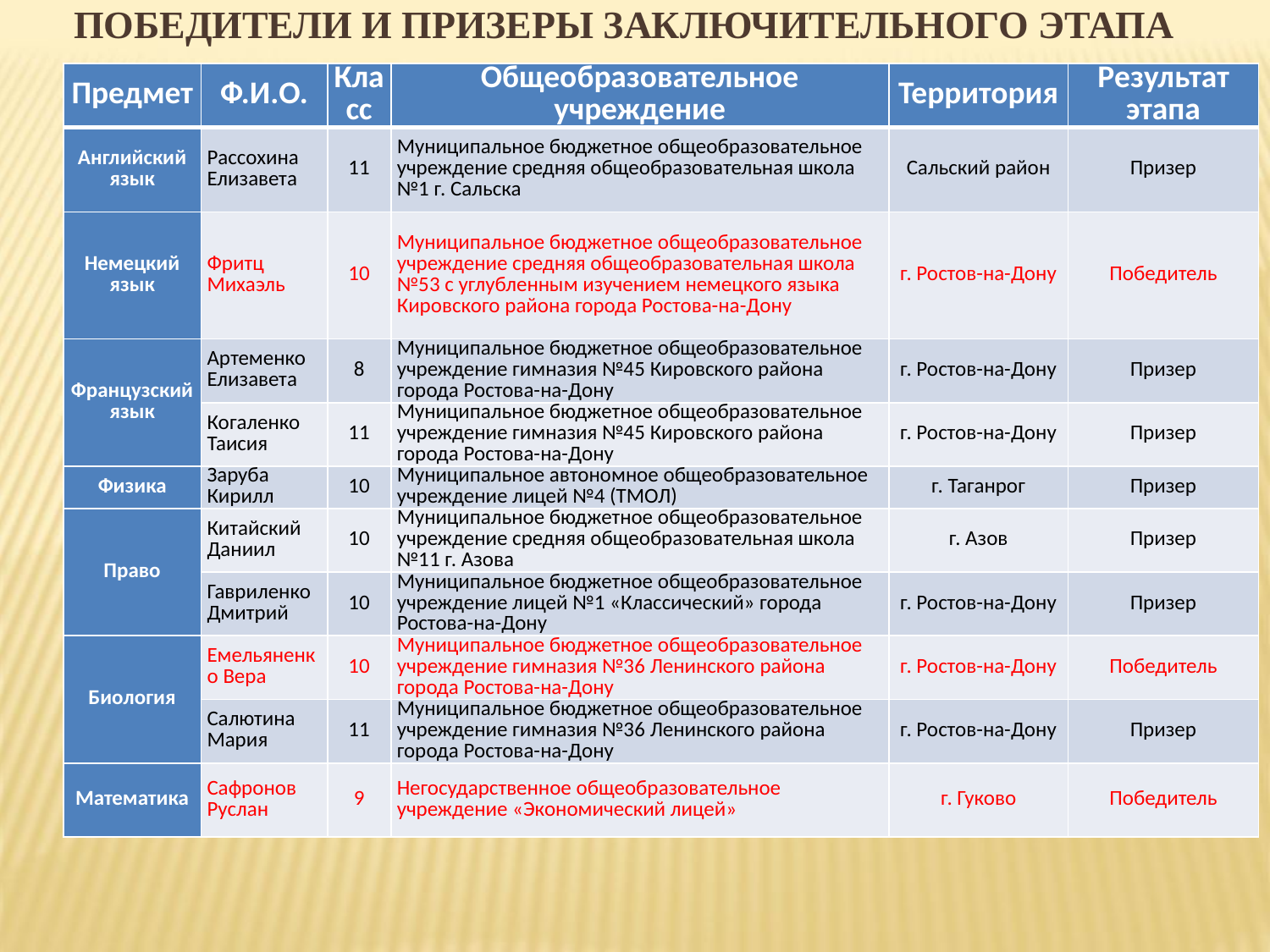

# ПОБЕДИТЕЛИ И ПРИЗЕРЫ ЗАКЛЮЧИТЕЛЬНОГО ЭТАПА
| Предмет | Ф.И.О. | Класс | Общеобразовательное учреждение | Территория | Результат этапа |
| --- | --- | --- | --- | --- | --- |
| Английский язык | Рассохина Елизавета | 11 | Муниципальное бюджетное общеобразовательное учреждение средняя общеобразовательная школа №1 г. Сальска | Сальский район | Призер |
| Немецкий язык | Фритц Михаэль | 10 | Муниципальное бюджетное общеобразовательное учреждение средняя общеобразовательная школа №53 с углубленным изучением немецкого языка Кировского района города Ростова-на-Дону | г. Ростов-на-Дону | Победитель |
| Французский язык | Артеменко Елизавета | 8 | Муниципальное бюджетное общеобразовательное учреждение гимназия №45 Кировского района города Ростова-на-Дону | г. Ростов-на-Дону | Призер |
|  | Когаленко Таисия | 11 | Муниципальное бюджетное общеобразовательное учреждение гимназия №45 Кировского района города Ростова-на-Дону | г. Ростов-на-Дону | Призер |
| Физика | Заруба Кирилл | 10 | Муниципальное автономное общеобразовательное учреждение лицей №4 (ТМОЛ) | г. Таганрог | Призер |
| Право | Китайский Даниил | 10 | Муниципальное бюджетное общеобразовательное учреждение средняя общеобразовательная школа №11 г. Азова | г. Азов | Призер |
|  | Гавриленко Дмитрий | 10 | Муниципальное бюджетное общеобразовательное учреждение лицей №1 «Классический» города Ростова-на-Дону | г. Ростов-на-Дону | Призер |
| Биология | Емельяненко Вера | 10 | Муниципальное бюджетное общеобразовательное учреждение гимназия №36 Ленинского района города Ростова-на-Дону | г. Ростов-на-Дону | Победитель |
|  | Салютина Мария | 11 | Муниципальное бюджетное общеобразовательное учреждение гимназия №36 Ленинского района города Ростова-на-Дону | г. Ростов-на-Дону | Призер |
| Математика | Сафронов Руслан | 9 | Негосударственное общеобразовательное учреждение «Экономический лицей» | г. Гуково | Победитель |